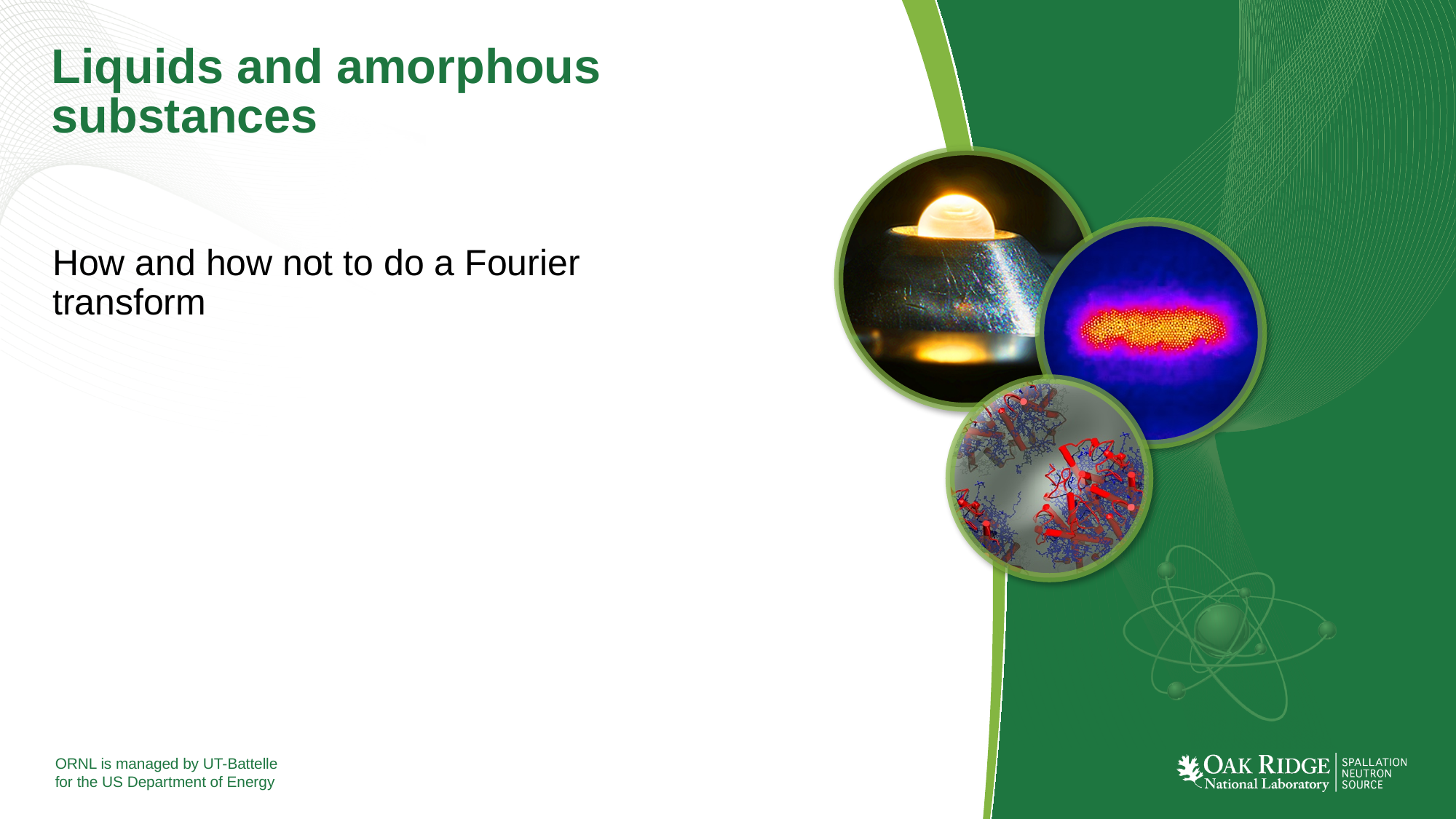

# Liquids and amorphous substances
How and how not to do a Fourier transform